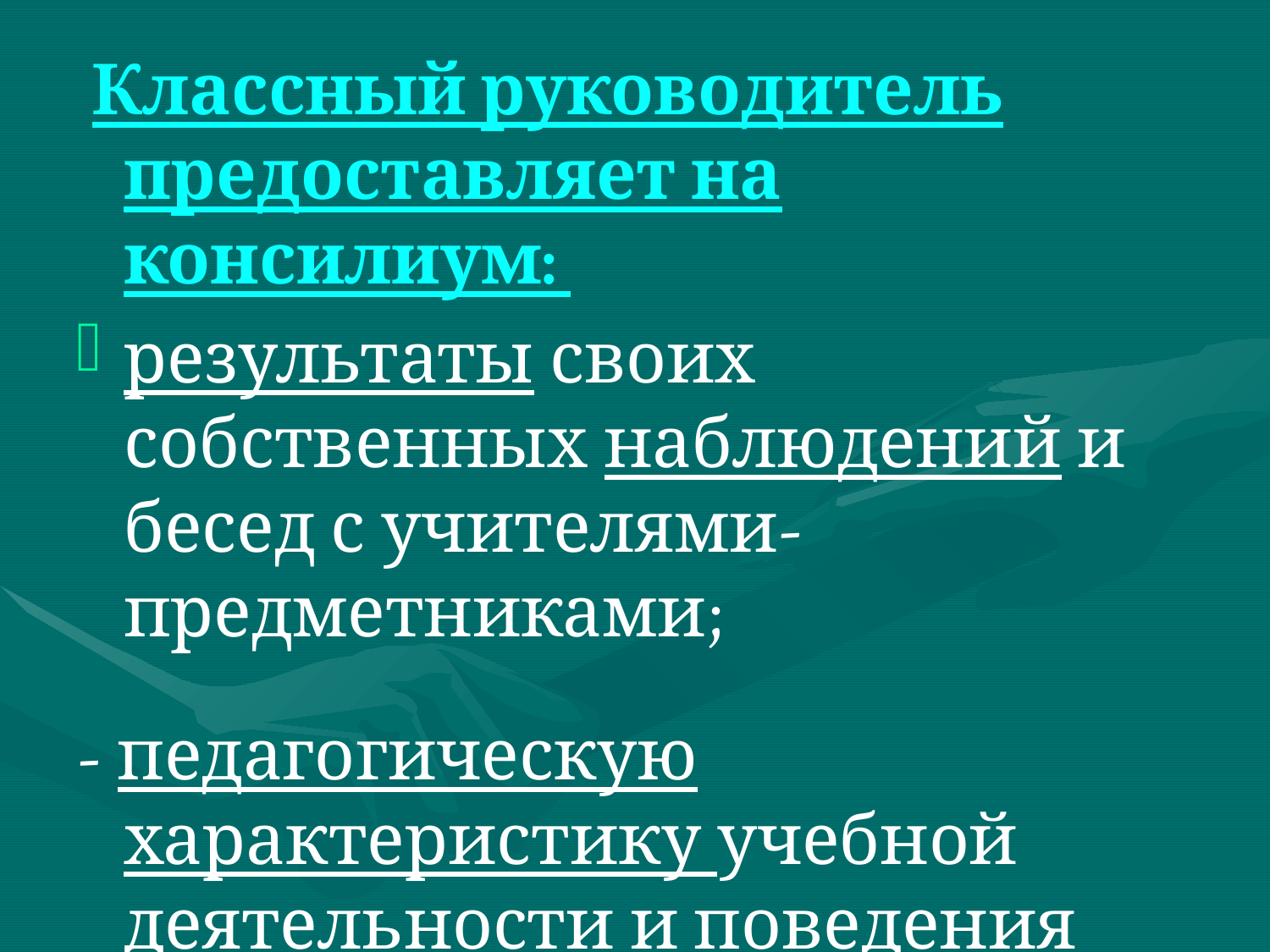

# Классный руководитель предоставляет на консилиум:
результаты своих собственных наблюдений и бесед с учителями- предметниками;

- педагогическую характеристику учебной деятельности и поведения конкретных школьников  в целом.